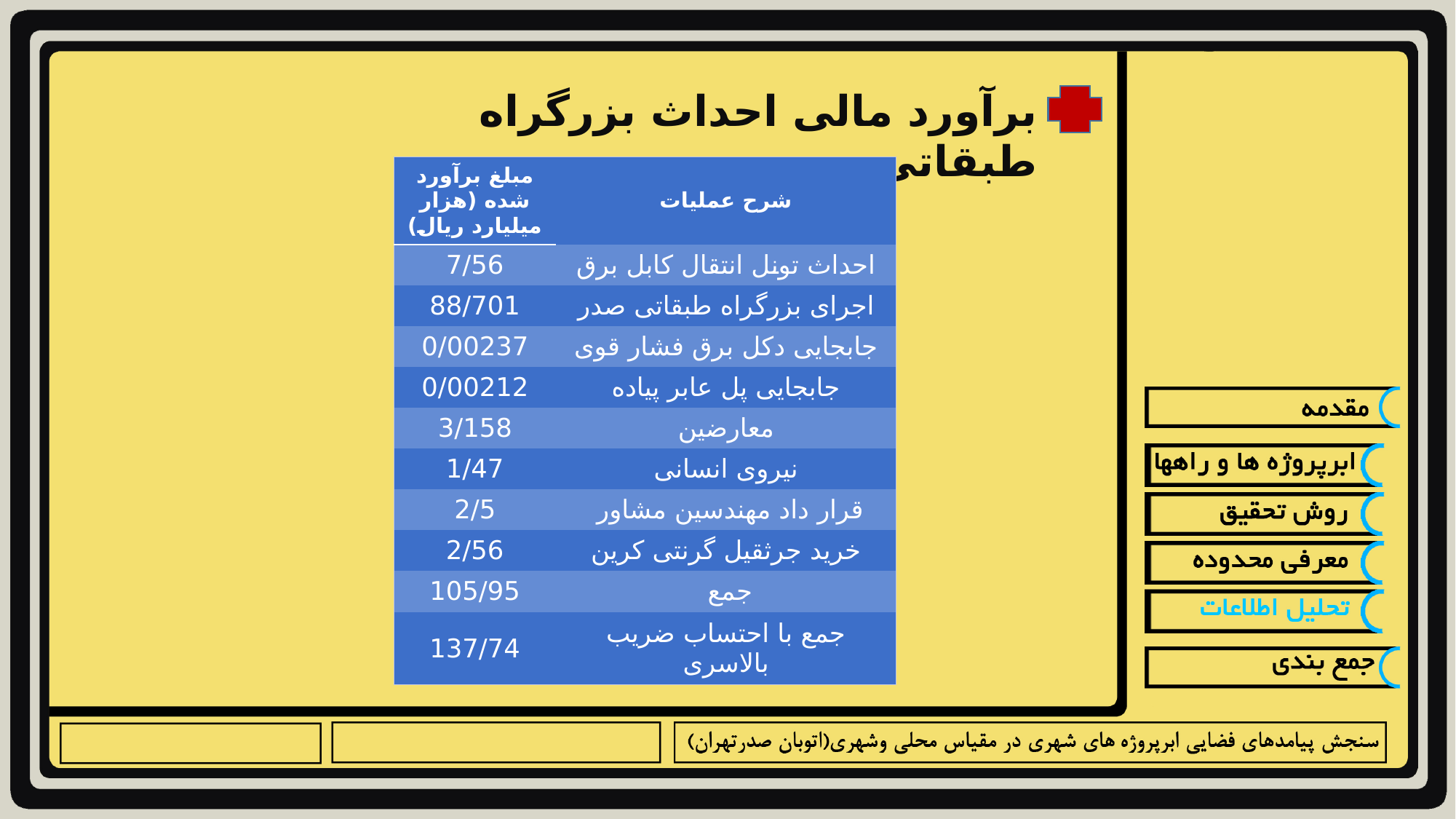

برآورد مالی احداث بزرگ­راه طبقاتی صدر

| مبلغ برآورد شده (هزار میلیارد ریال) | شرح عملیات |
| --- | --- |
| 7/56 | احداث تونل انتقال کابل برق |
| 88/701 | اجرای بزرگ­راه طبقاتی صدر |
| 0/00237 | جابجایی دکل برق فشار قوی |
| 0/00212 | جابجایی پل عابر پیاده |
| 3/158 | معارضین |
| 1/47 | نیروی انسانی |
| 2/5 | قرار داد مهندسین مشاور |
| 2/56 | خرید جرثقیل گرنتی کرین |
| 105/95 | جمع |
| 137/74 | جمع با احتساب ضریب بالاسری |